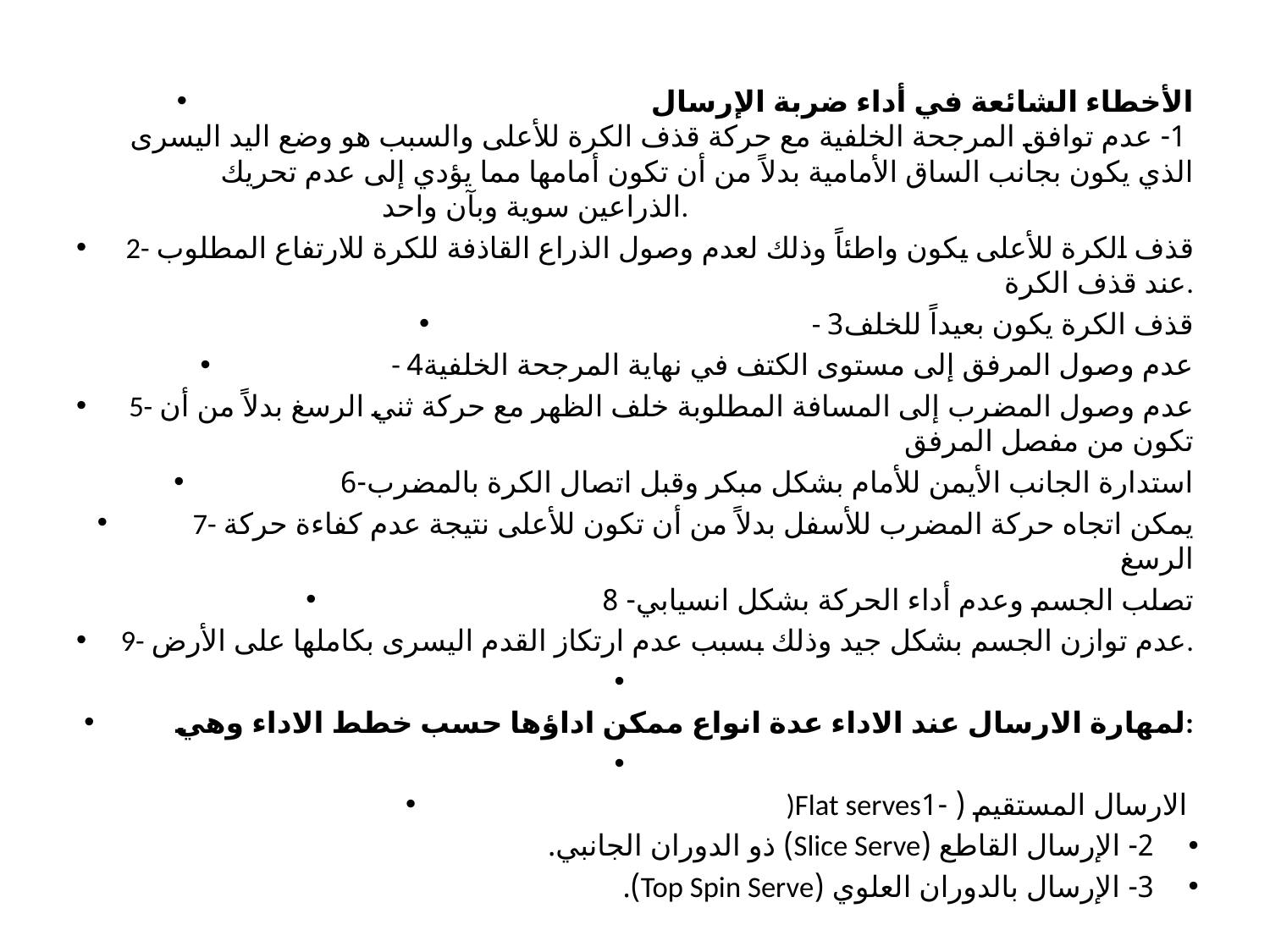

الأخطاء الشائعة في أداء ضربة الإرسال
 1- عدم توافق المرجحة الخلفية مع حركة قذف الكرة للأعلى والسبب هو وضع اليد اليسرى الذي يكون بجانب الساق الأمامية بدلاً من أن تكون أمامها مما يؤدي إلى عدم تحريك الذراعين سوية وبآن واحد.
2- قذف الكرة للأعلى يكون واطئاً وذلك لعدم وصول الذراع القاذفة للكرة للارتفاع المطلوب عند قذف الكرة.
- قذف الكرة يكون بعيداً للخلف3
- عدم وصول المرفق إلى مستوى الكتف في نهاية المرجحة الخلفية4
5- عدم وصول المضرب إلى المسافة المطلوبة خلف الظهر مع حركة ثني الرسغ بدلاً من أن تكون من مفصل المرفق
استدارة الجانب الأيمن للأمام بشكل مبكر وقبل اتصال الكرة بالمضرب-6
7- يمكن اتجاه حركة المضرب للأسفل بدلاً من أن تكون للأعلى نتيجة عدم كفاءة حركة الرسغ
 تصلب الجسم وعدم أداء الحركة بشكل انسيابي- 8
9- عدم توازن الجسم بشكل جيد وذلك بسبب عدم ارتكاز القدم اليسرى بكاملها على الأرض.

 لمهارة الارسال عند الاداء عدة انواع ممكن اداؤها حسب خطط الاداء وهي:

)Flat servesالارسال المستقيم ( -1
2- الإرسال القاطع (Slice Serve) ذو الدوران الجانبي.
3- الإرسال بالدوران العلوي (Top Spin Serve).